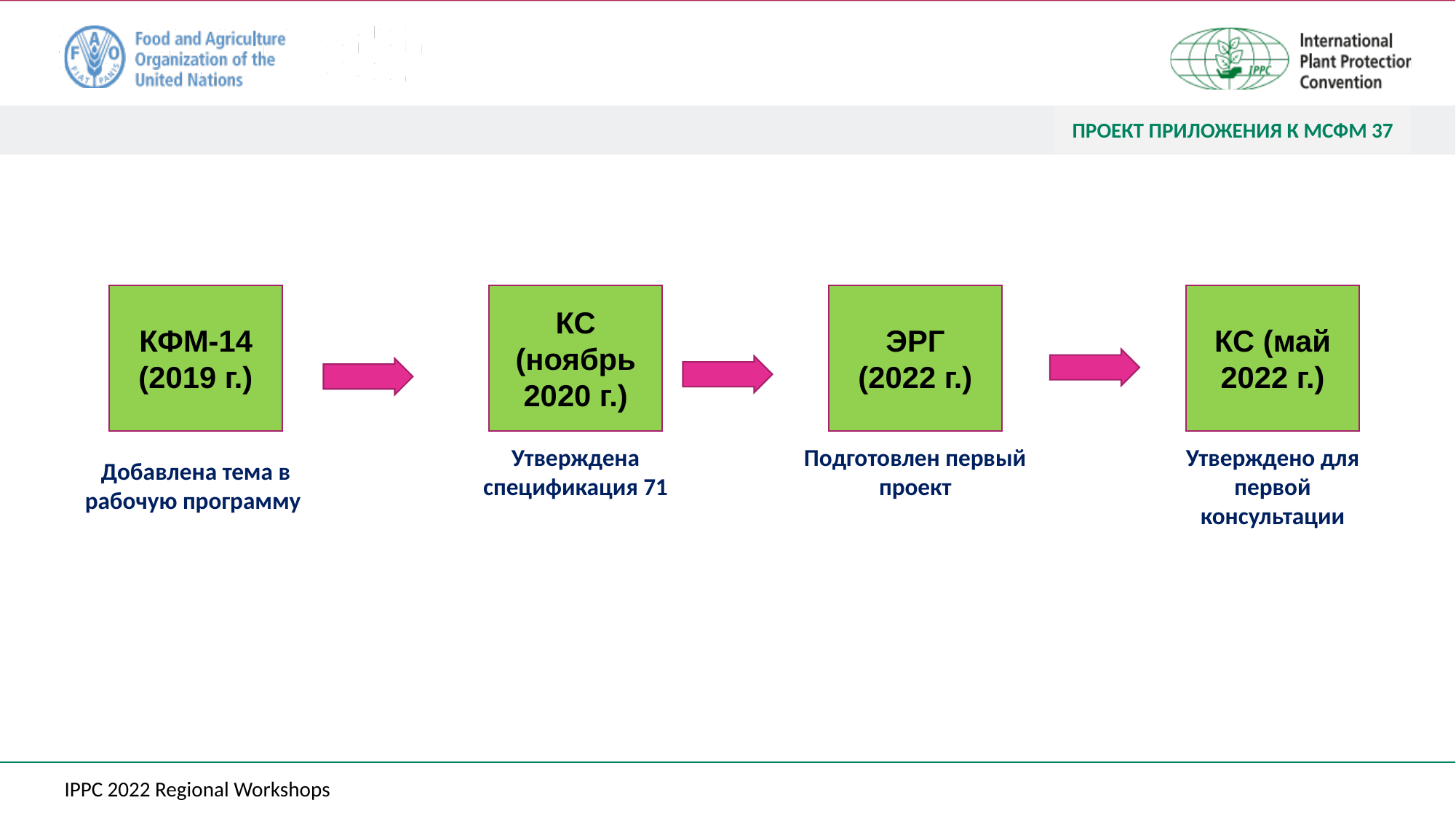

ПРОЕКТ ПРИЛОЖЕНИЯ К МСФМ 37
КФМ-14 (2019 г.)
КС (ноябрь 2020 г.)
ЭРГ
(2022 г.)
КС (май 2022 г.)

Подготовлен первый проект
Утверждено для первой консультации
Утверждена спецификация 71
Добавлена тема в рабочую программу